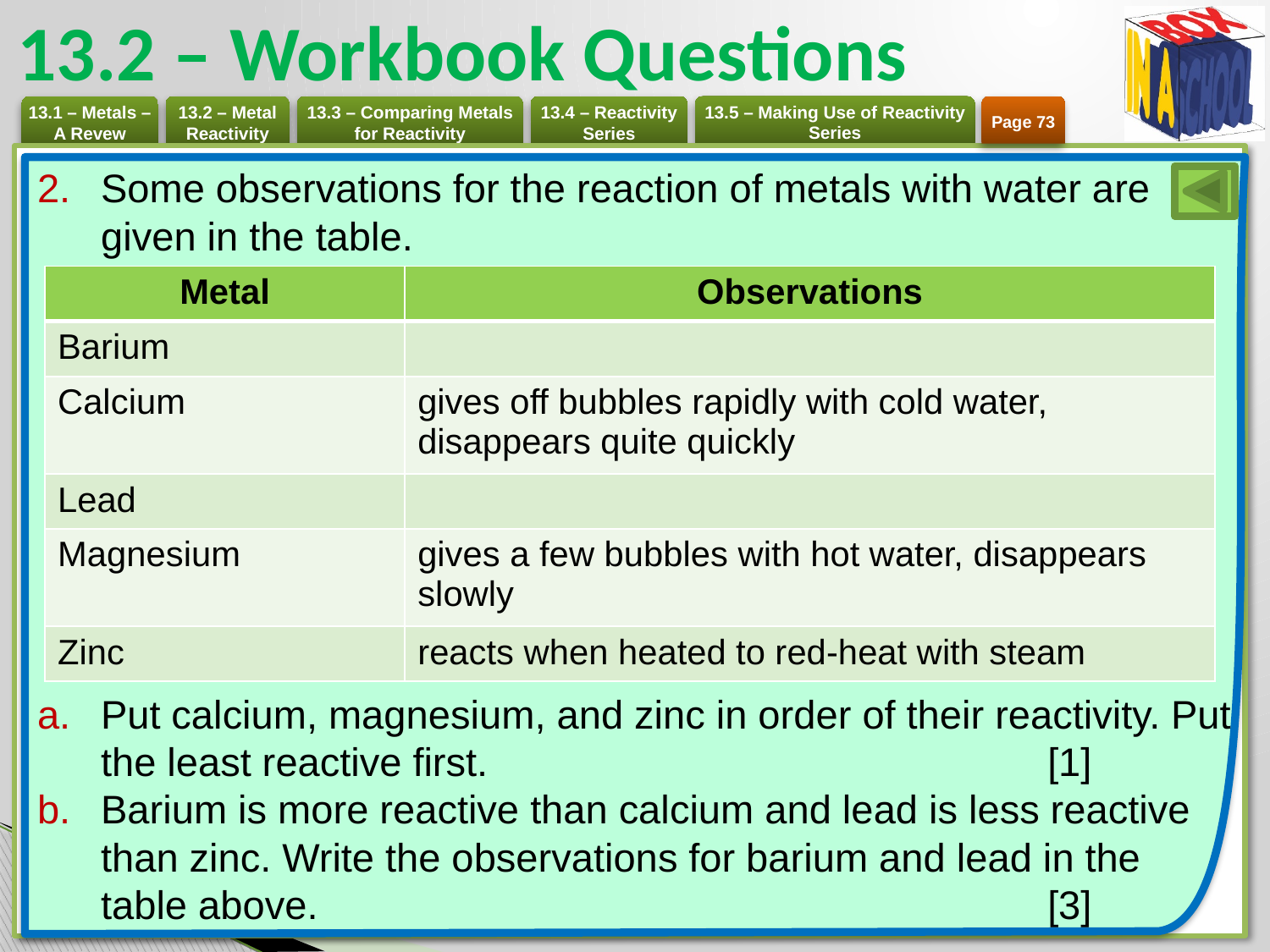

# 13.2 – Workbook Questions
Page 73
Some observations for the reaction of metals with water are given in the table.
Put calcium, magnesium, and zinc in order of their reactivity. Put the least reactive first.				[1]
Barium is more reactive than calcium and lead is less reactive than zinc. Write the observations for barium and lead in the table above.					[3]

| Metal | Observations |
| --- | --- |
| Barium |  |
| Calcium | gives off bubbles rapidly with cold water, disappears quite quickly |
| Lead |  |
| Magnesium | gives a few bubbles with hot water, disappears slowly |
| Zinc | reacts when heated to red-heat with steam |